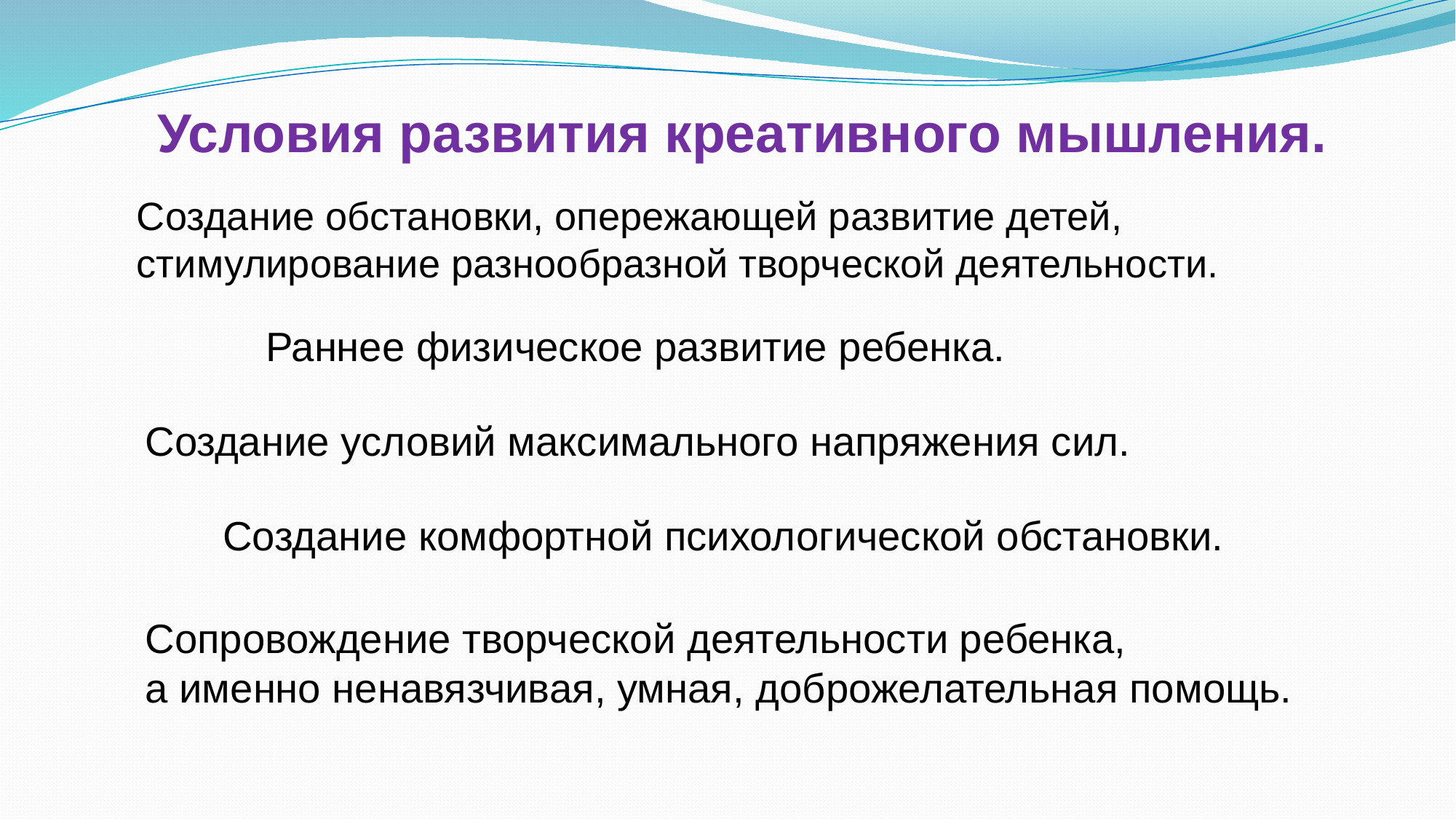

Условия развития креативного мышления.
Создание обстановки, опережающей развитие детей, стимулирование разнообразной творческой деятельности.
Раннее физическое развитие ребенка.
Создание условий максимального напряжения сил.
Создание комфортной психологической обстановки.
Сопровождение творческой деятельности ребенка,
а именно ненавязчивая, умная, доброжелательная помощь.